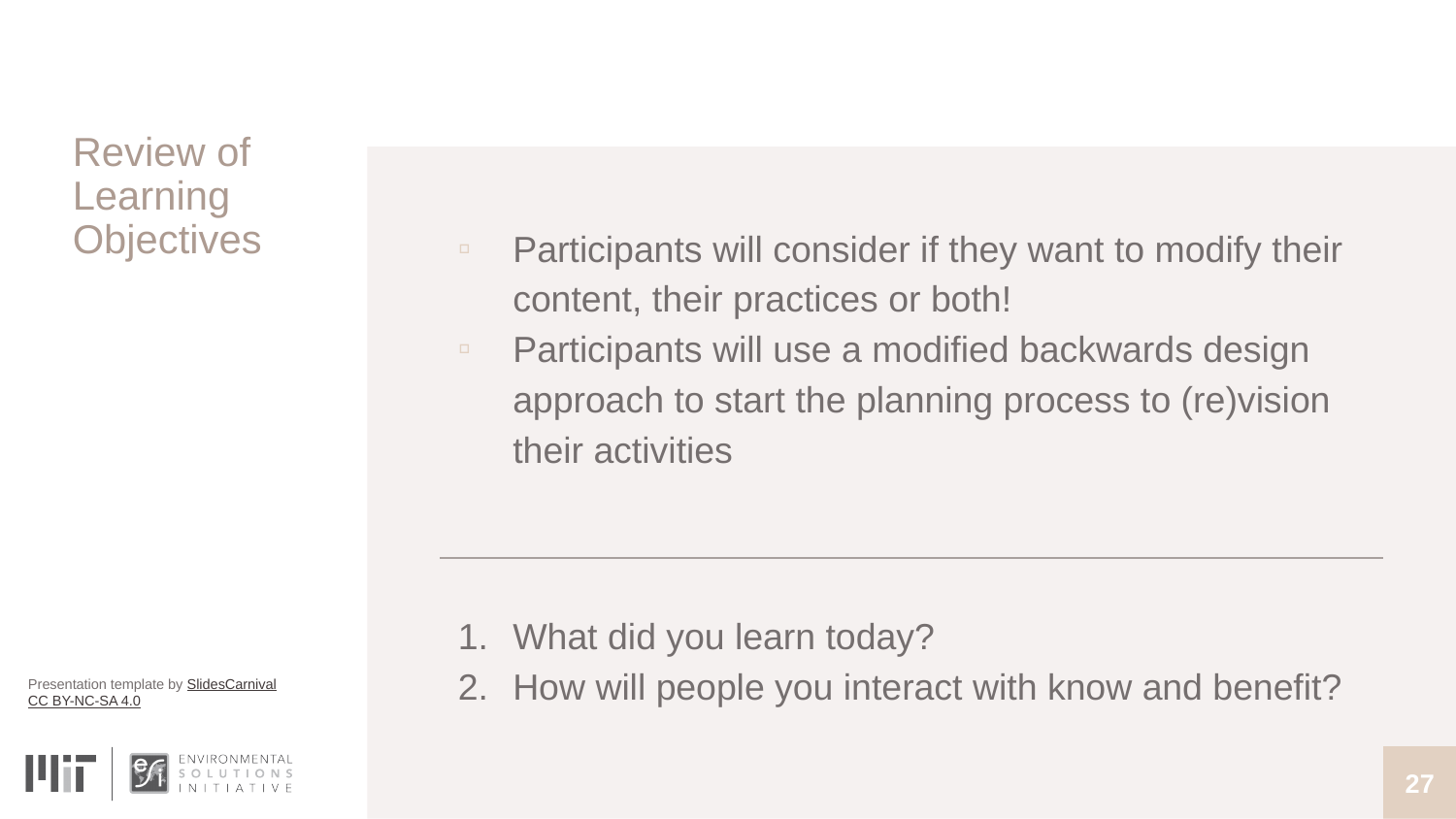

# Review of Learning Objectives
Participants will consider if they want to modify their content, their practices or both!
Participants will use a modified backwards design approach to start the planning process to (re)vision their activities

What did you learn today?
How will people you interact with know and benefit?

27